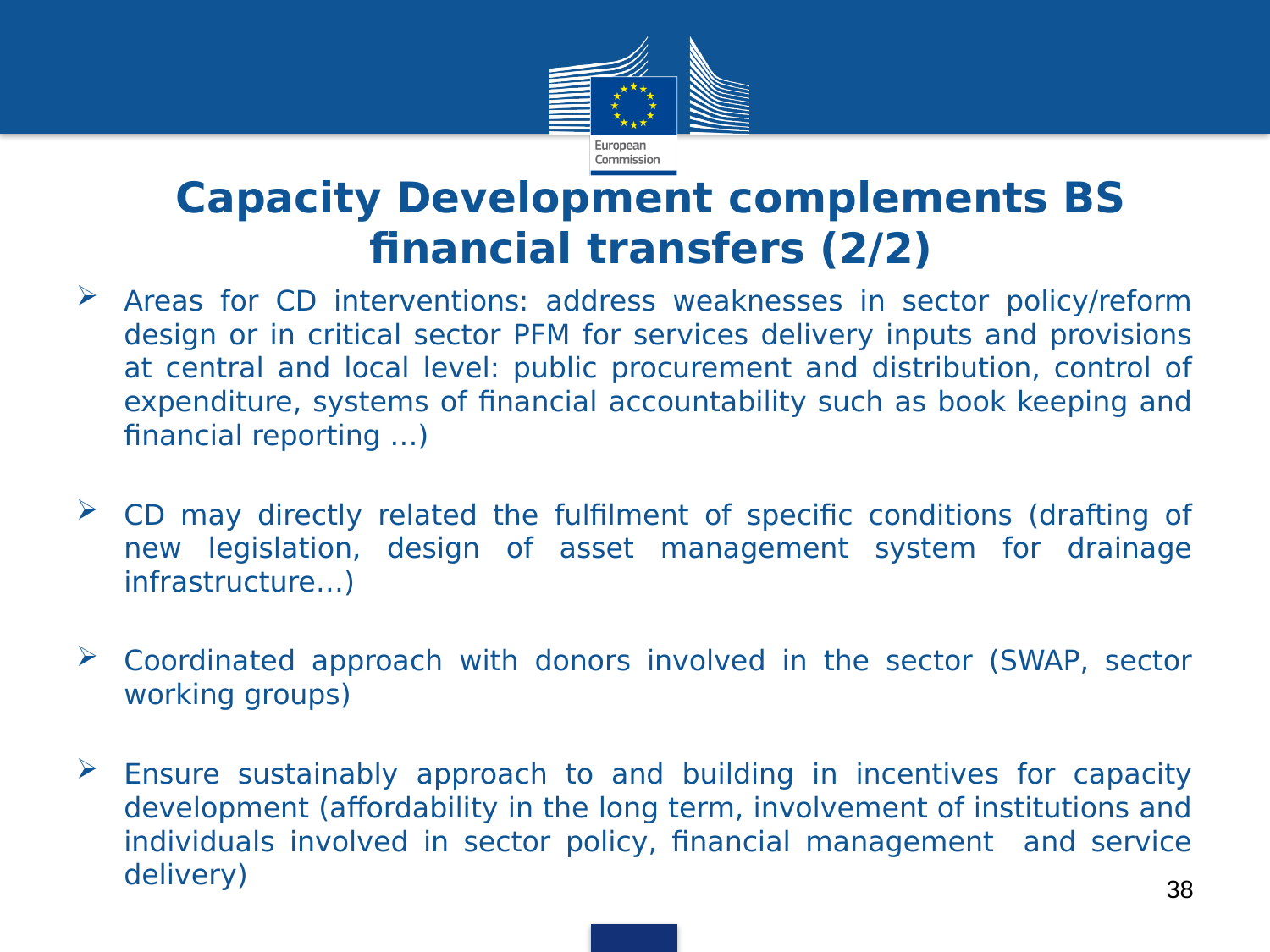

# Capacity Development complements BS financial transfers (2/2)
Areas for CD interventions: address weaknesses in sector policy/reform design or in critical sector PFM for services delivery inputs and provisions at central and local level: public procurement and distribution, control of expenditure, systems of financial accountability such as book keeping and financial reporting …)

CD may directly related the fulfilment of specific conditions (drafting of new legislation, design of asset management system for drainage infrastructure…)

Coordinated approach with donors involved in the sector (SWAP, sector working groups)

Ensure sustainably approach to and building in incentives for capacity development (affordability in the long term, involvement of institutions and individuals involved in sector policy, financial management  and service delivery)

Focus policy dialogue on critical areas for service delivery that are not covered specifically by generic PFM reforms

38